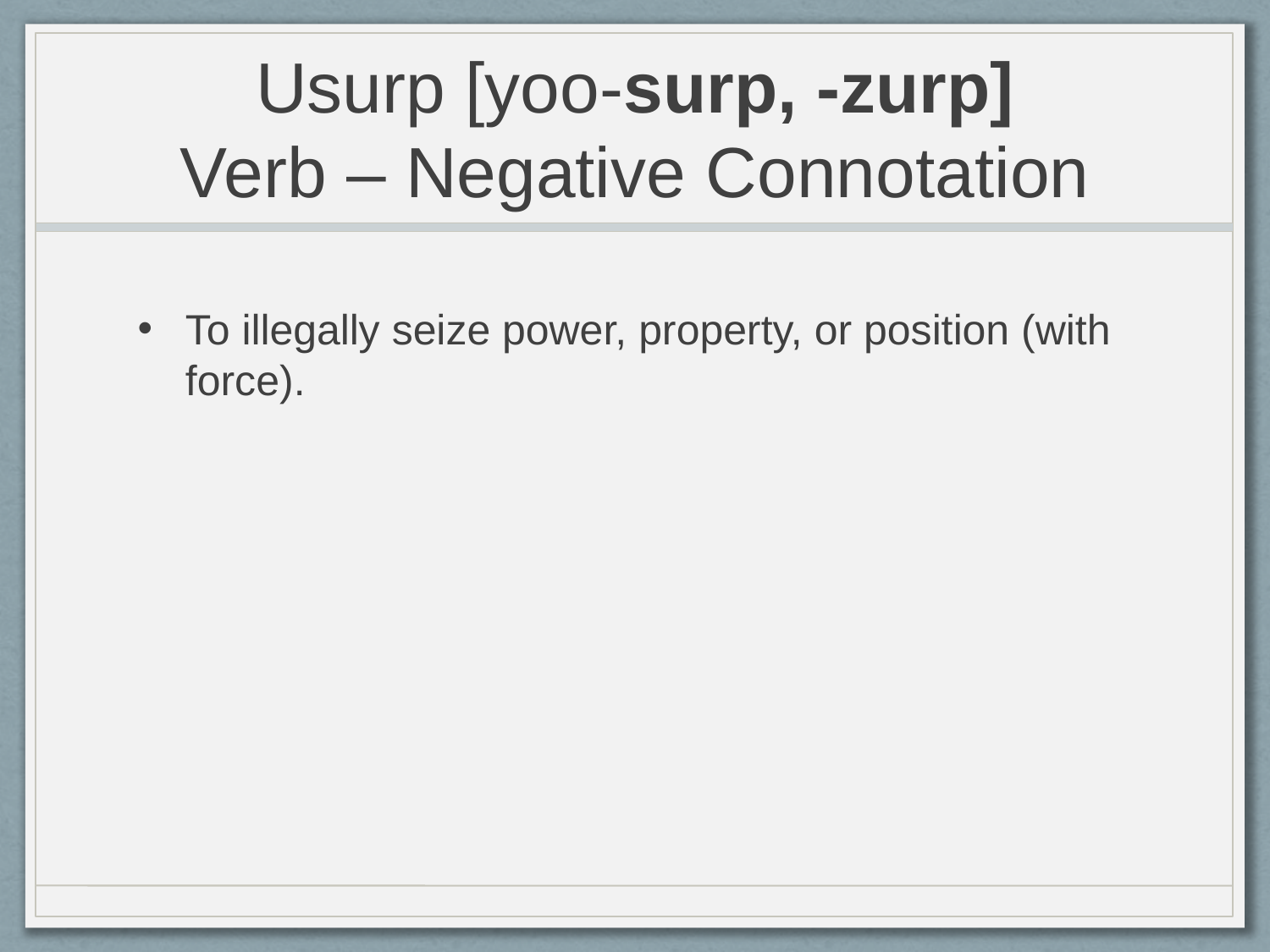

# Usurp [yoo-surp, -zurp] Verb – Negative Connotation
To illegally seize power, property, or position (with force).